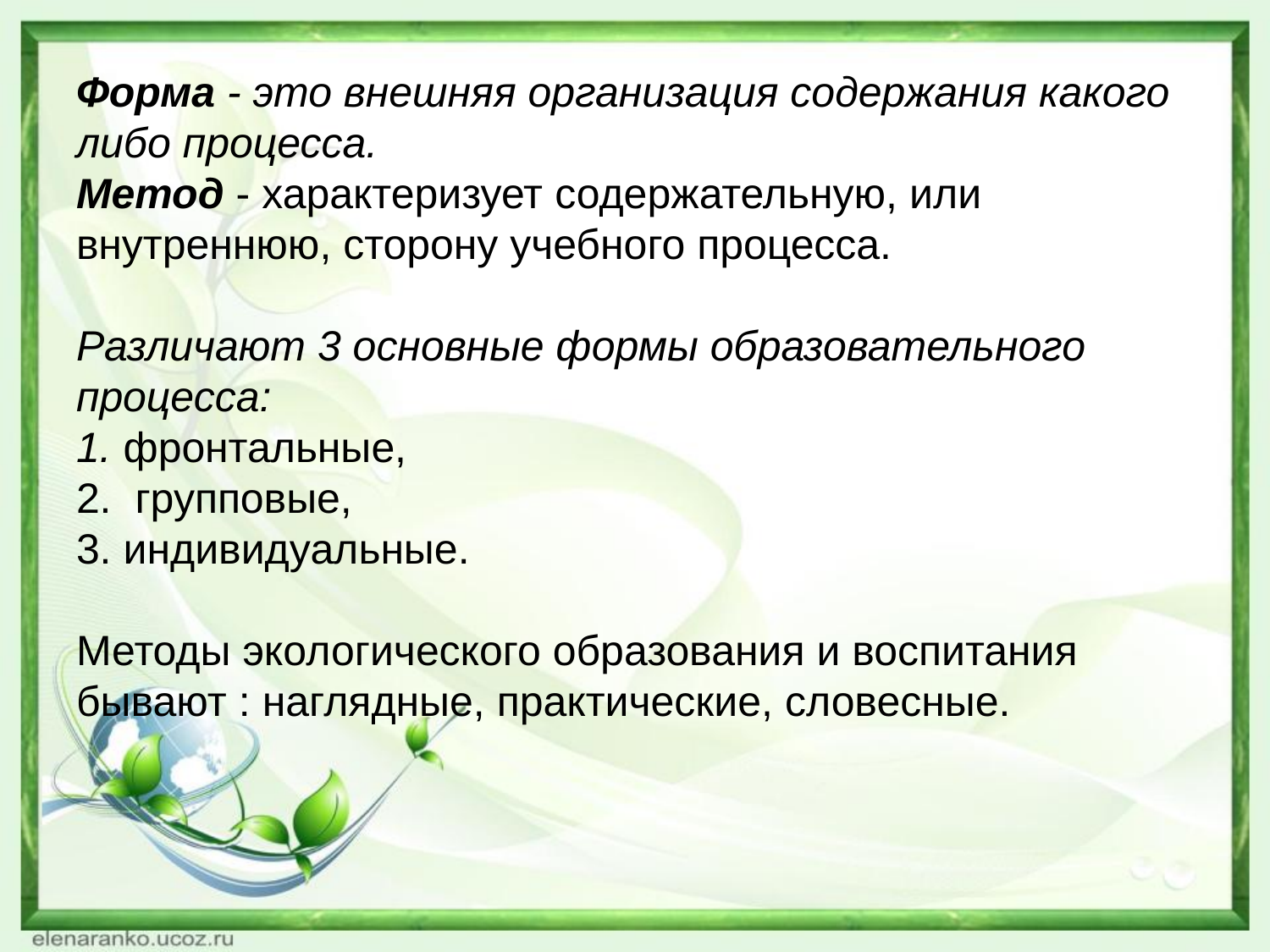

# Форма - это внешняя организация содержания какого либо процесса. Метод - характеризует содержательную, или внутреннюю, сторону учебного процесса. Различают 3 основные формы образовательного процесса: 1. фронтальные, 2.  групповые, 3. индивидуальные. Методы экологического образования и воспитания бывают : наглядные, практические, словесные.